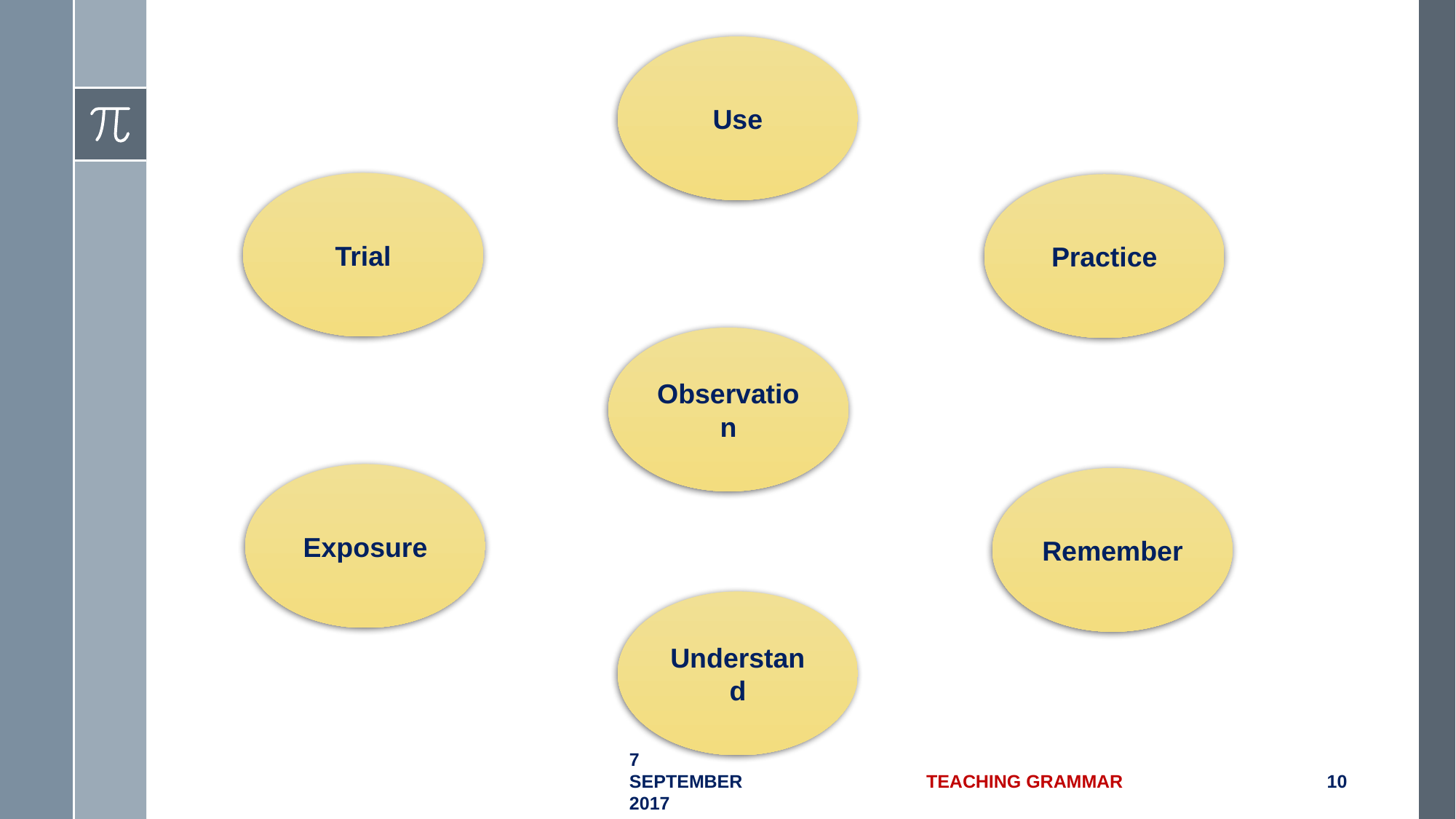

Use
Trial
Practice
Observation
Exposure
Remember
Understand
7 September 2017
Teaching Grammar
10